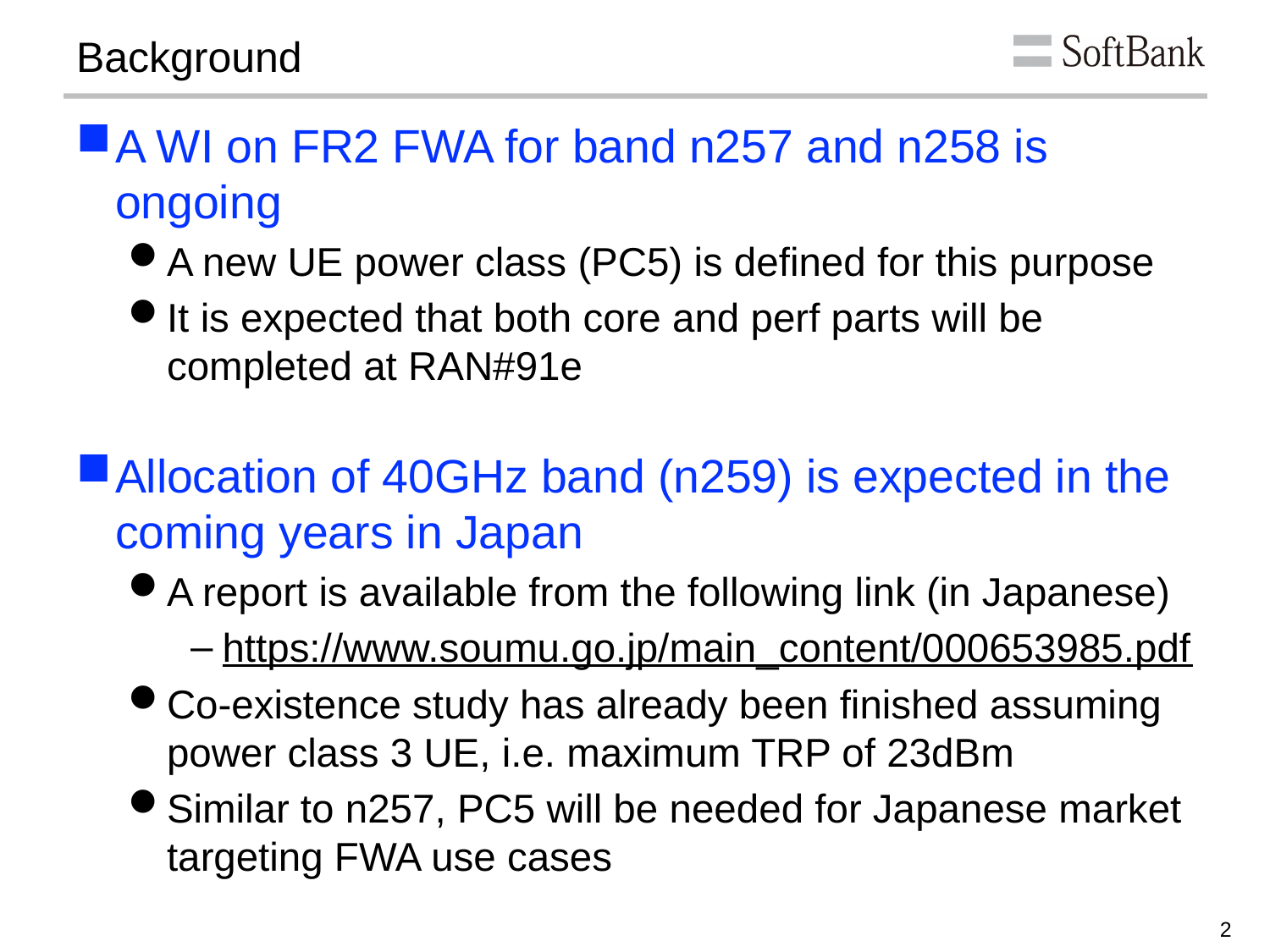

# Background
A WI on FR2 FWA for band n257 and n258 is ongoing
A new UE power class (PC5) is defined for this purpose
It is expected that both core and perf parts will be completed at RAN#91e

Allocation of 40GHz band (n259) is expected in the coming years in Japan
A report is available from the following link (in Japanese)
https://www.soumu.go.jp/main_content/000653985.pdf
Co-existence study has already been finished assuming power class 3 UE, i.e. maximum TRP of 23dBm
Similar to n257, PC5 will be needed for Japanese market targeting FWA use cases